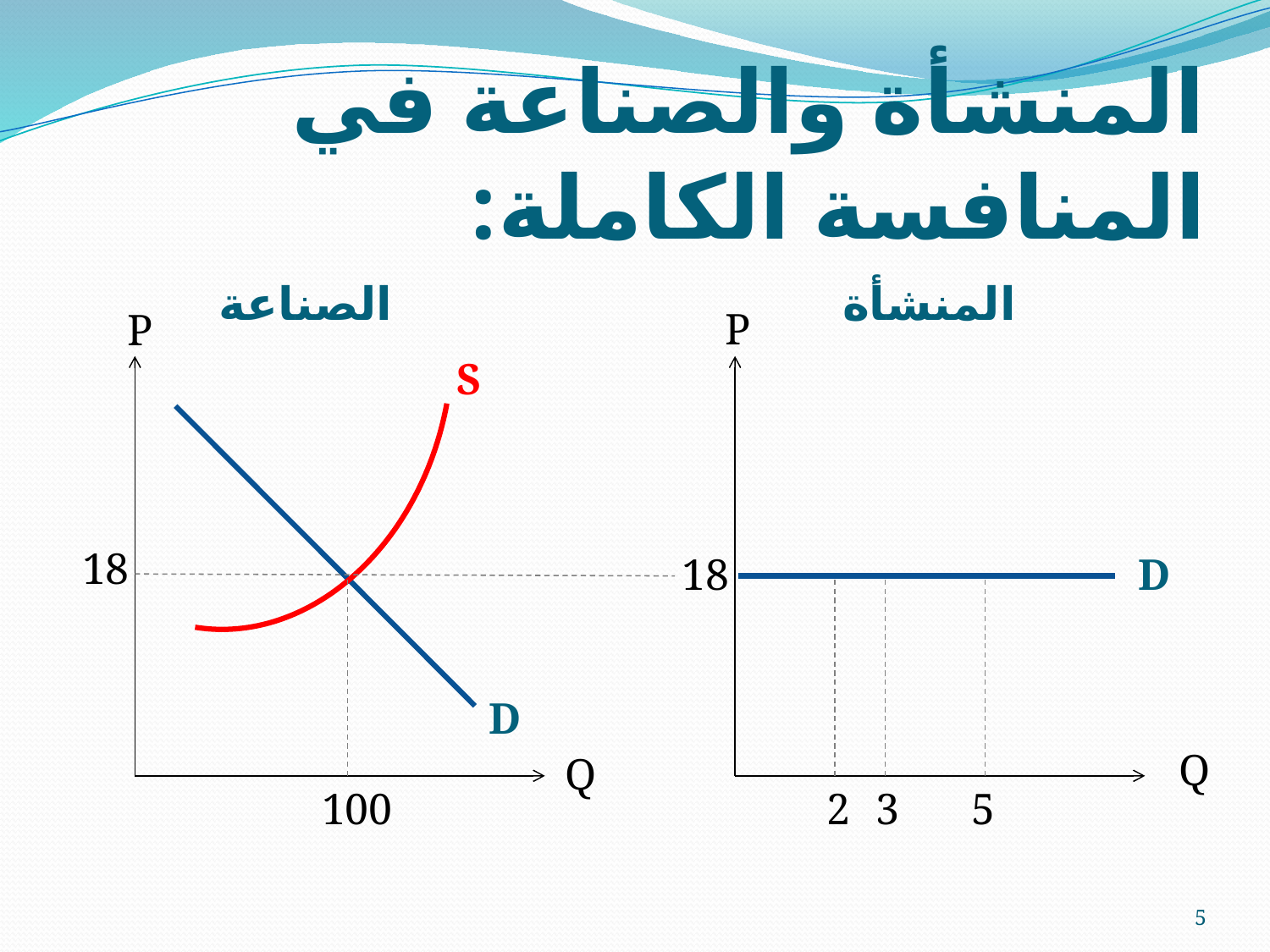

# المنشأة والصناعة في المنافسة الكاملة:

               المنشأة                                      الصناعة
P
P
S
18
18
D
D
Q
Q
100
2
3
5
5